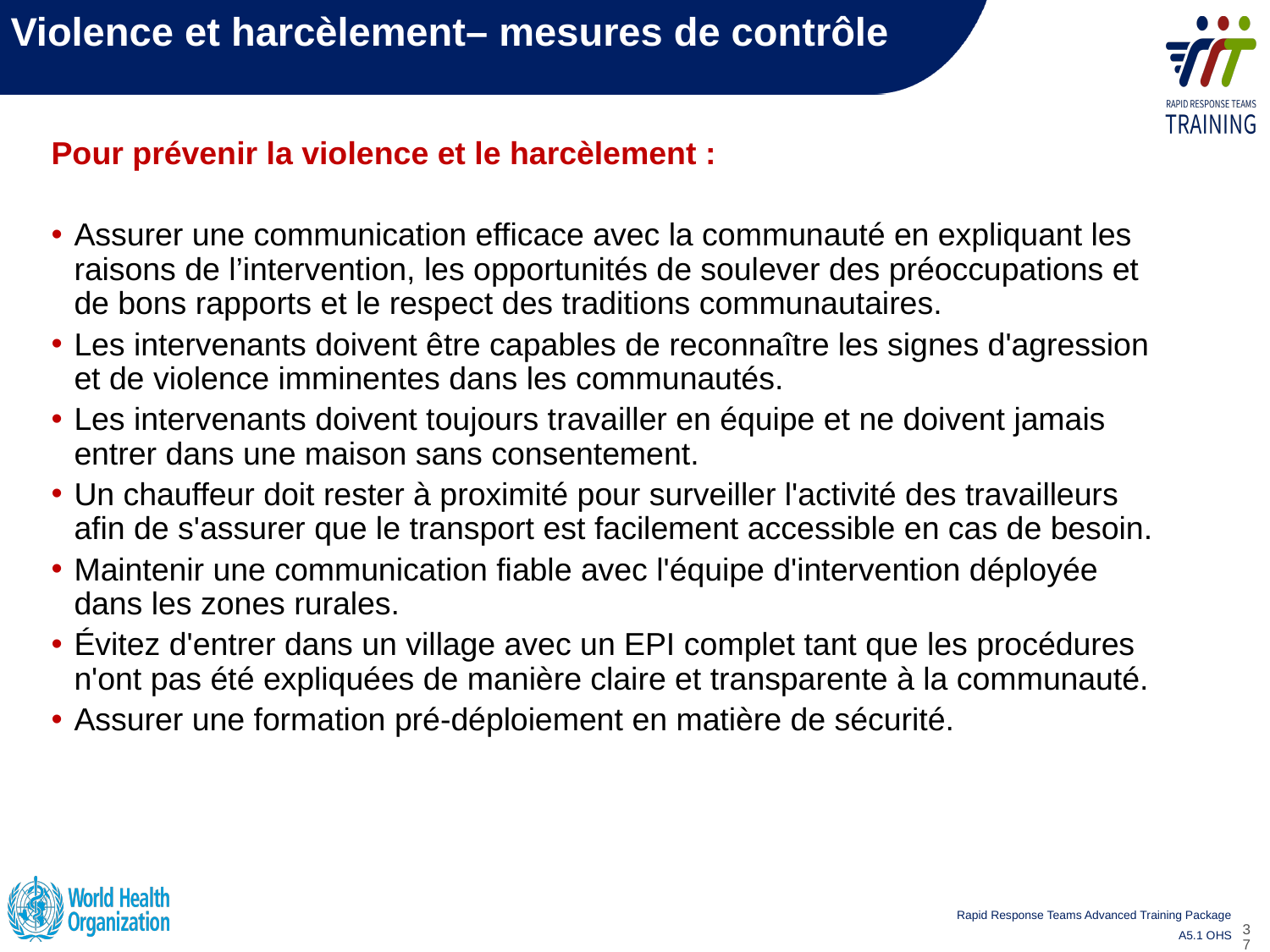

Violence et harcèlement– mesures de contrôle
Pour prévenir la violence et le harcèlement :

Assurer une communication efficace avec la communauté en expliquant les raisons de l’intervention, les opportunités de soulever des préoccupations et de bons rapports et le respect des traditions communautaires.
Les intervenants doivent être capables de reconnaître les signes d'agression et de violence imminentes dans les communautés.
Les intervenants doivent toujours travailler en équipe et ne doivent jamais entrer dans une maison sans consentement.
Un chauffeur doit rester à proximité pour surveiller l'activité des travailleurs afin de s'assurer que le transport est facilement accessible en cas de besoin.
Maintenir une communication fiable avec l'équipe d'intervention déployée dans les zones rurales.
Évitez d'entrer dans un village avec un EPI complet tant que les procédures n'ont pas été expliquées de manière claire et transparente à la communauté.
Assurer une formation pré-déploiement en matière de sécurité.
37